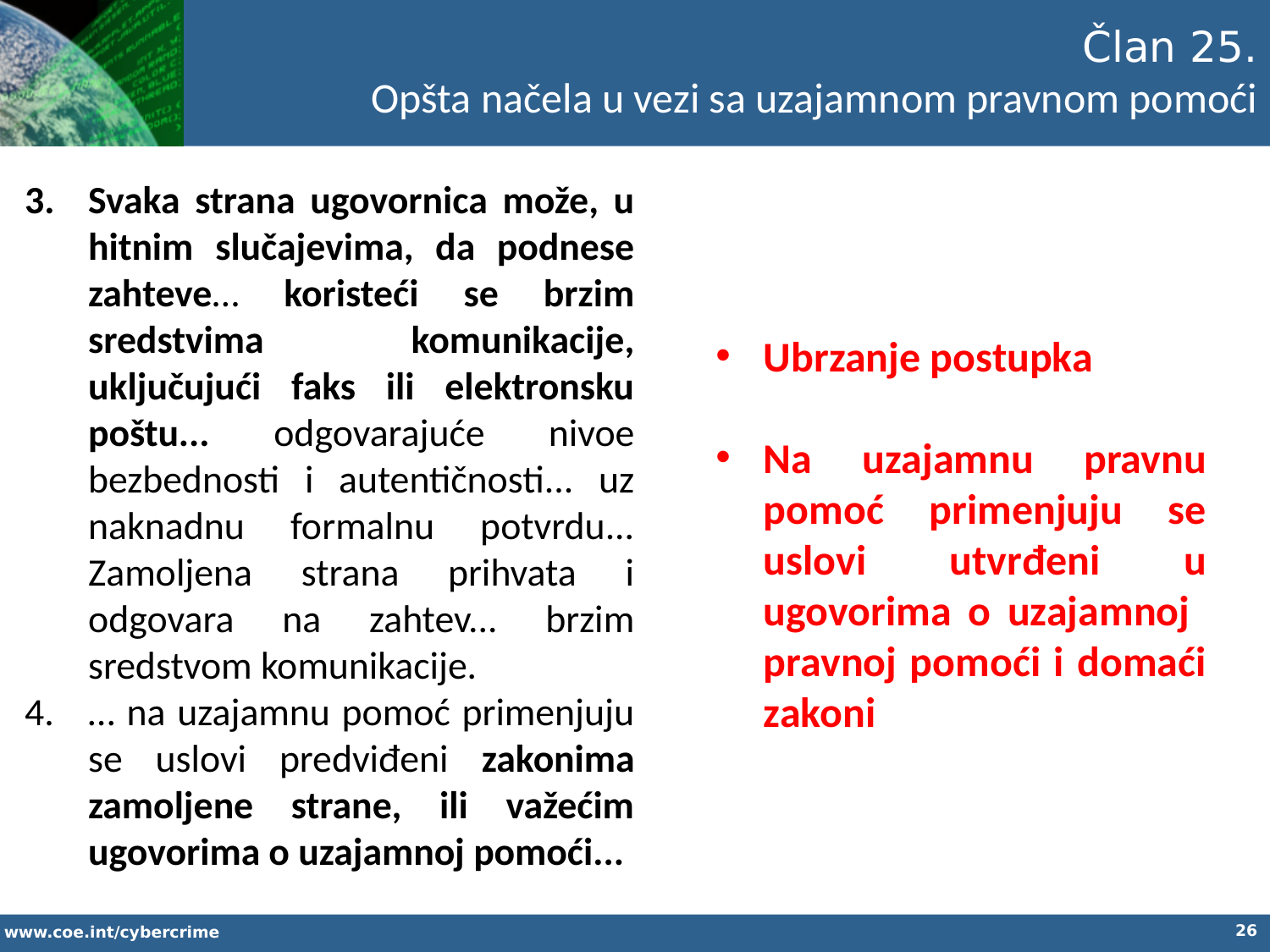

Član 25.
Opšta načela u vezi sa uzajamnom pravnom pomoći
Svaka strana ugovornica može, u hitnim slučajevima, da podnese zahteve… koristeći se brzim sredstvima komunikacije, uključujući faks ili elektronsku poštu... odgovarajuće nivoe bezbednosti i autentičnosti... uz naknadnu formalnu potvrdu... Zamoljena strana prihvata i odgovara na zahtev... brzim sredstvom komunikacije.
… na uzajamnu pomoć primenjuju se uslovi predviđeni zakonima zamoljene strane, ili važećim ugovorima o uzajamnoj pomoći...
Ubrzanje postupka

Na uzajamnu pravnu pomoć primenjuju se uslovi utvrđeni u ugovorima o uzajamnoj  pravnoj pomoći i domaći zakoni
26